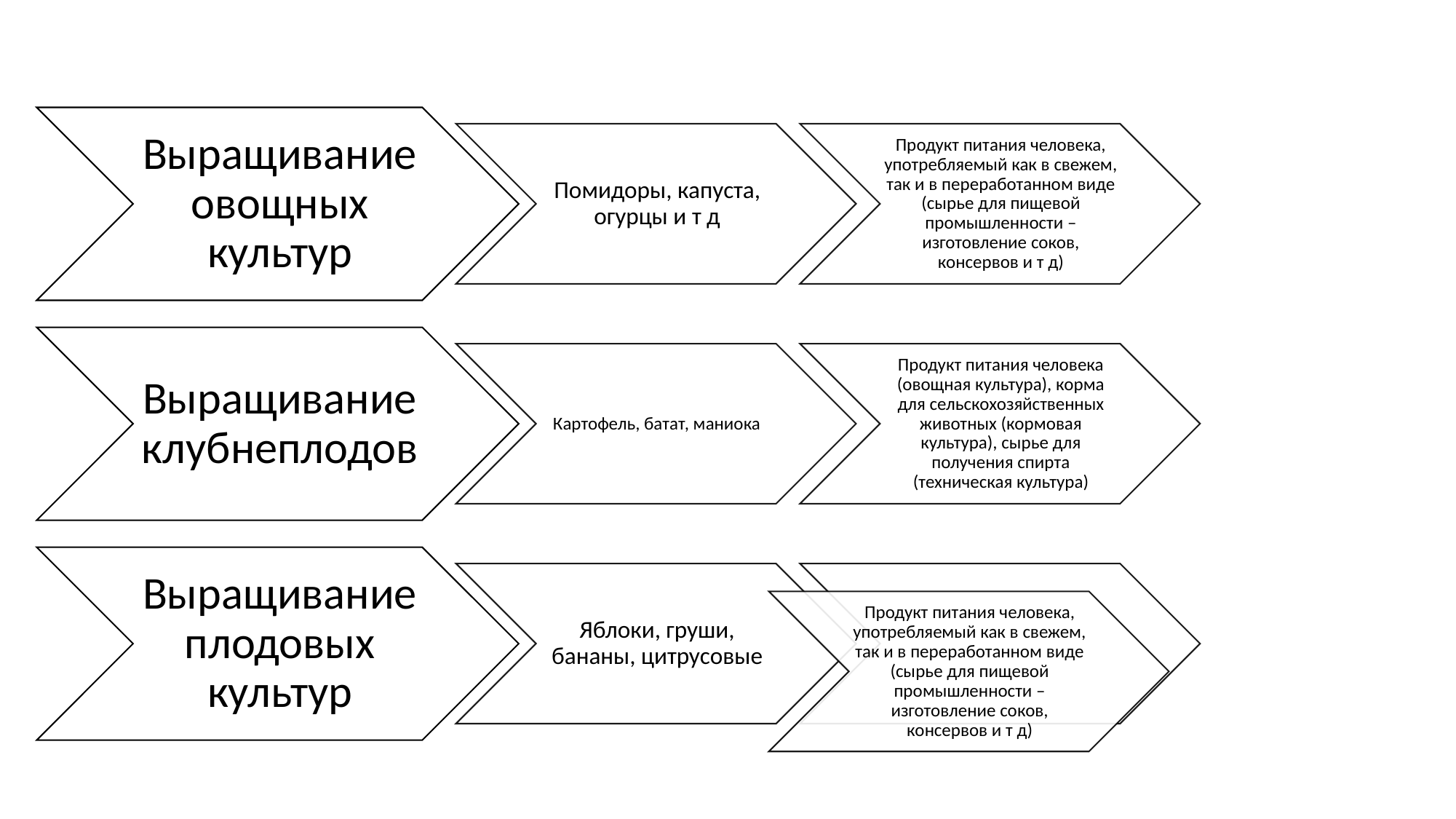

Выращивание овощных культур
Помидоры, капуста, огурцы и т д
Продукт питания человека, употребляемый как в свежем, так и в переработанном виде (сырье для пищевой промышленности – изготовление соков, консервов и т д)
Выращивание клубнеплодов
Картофель, батат, маниока
Продукт питания человека (овощная культура), корма для сельскохозяйственных животных (кормовая культура), сырье для получения спирта (техническая культура)
Выращивание плодовых культур
Яблоки, груши, бананы, цитрусовые

Продукт питания человека, употребляемый как в свежем, так и в переработанном виде (сырье для пищевой промышленности – изготовление соков, консервов и т д)